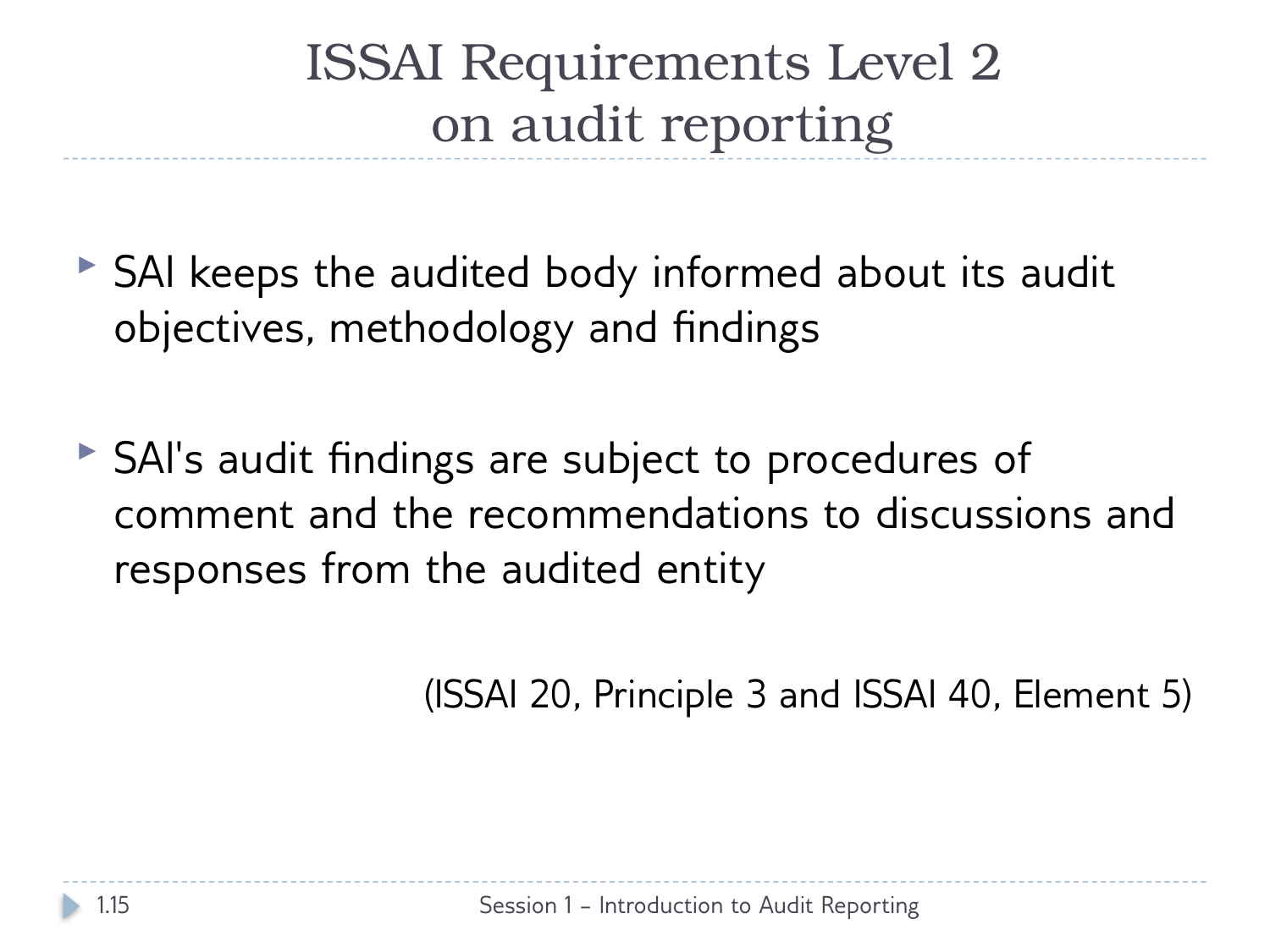

# ISSAI Requirements Level 2 on audit reporting

SAI keeps the audited body informed about its audit objectives, methodology and findings

SAI's audit findings are subject to procedures of comment and the recommendations to discussions and responses from the audited entity

(ISSAI 20, Principle 3 and ISSAI 40, Element 5)
1.15
Session 1 – Introduction to Audit Reporting